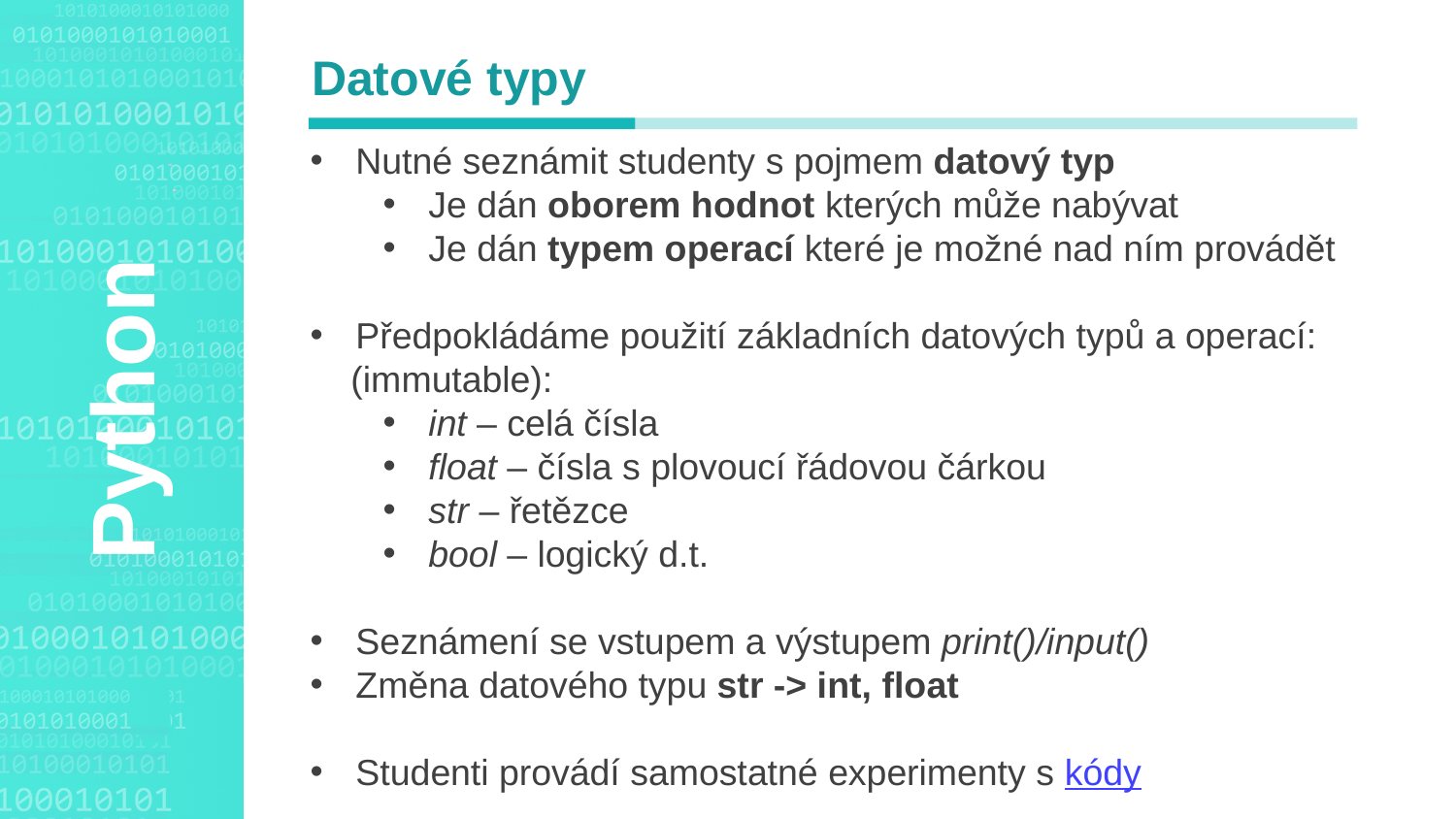

Datové typy
Nutné seznámit studenty s pojmem datový typ
Je dán oborem hodnot kterých může nabývat
Je dán typem operací které je možné nad ním provádět

Předpokládáme použití základních datových typů a operací:
    (immutable):
int – celá čísla
float – čísla s plovoucí řádovou čárkou
str – řetězce
bool – logický d.t.

Seznámení se vstupem a výstupem print()/input()
Změna datového typu str -> int, float

Studenti provádí samostatné experimenty s kódy

Agenda Style

Python